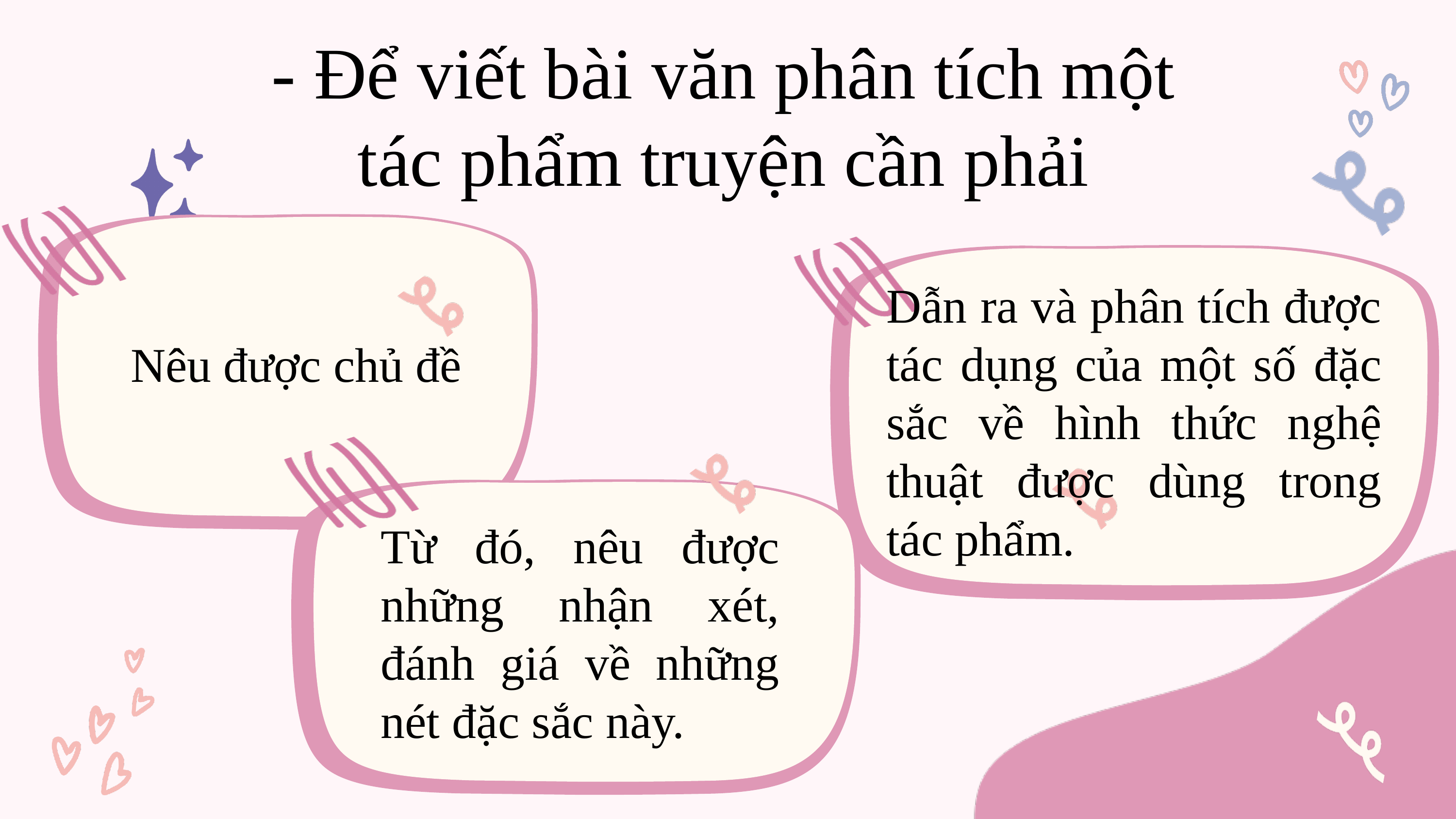

- Để viết bài văn phân tích một tác phẩm truyện cần phải

Dẫn ra và phân tích được tác dụng của một số đặc sắc về hình thức nghệ thuật được dùng trong tác phẩm.

Nêu được chủ đề

Từ đó, nêu được những nhận xét, đánh giá về những nét đặc sắc này.